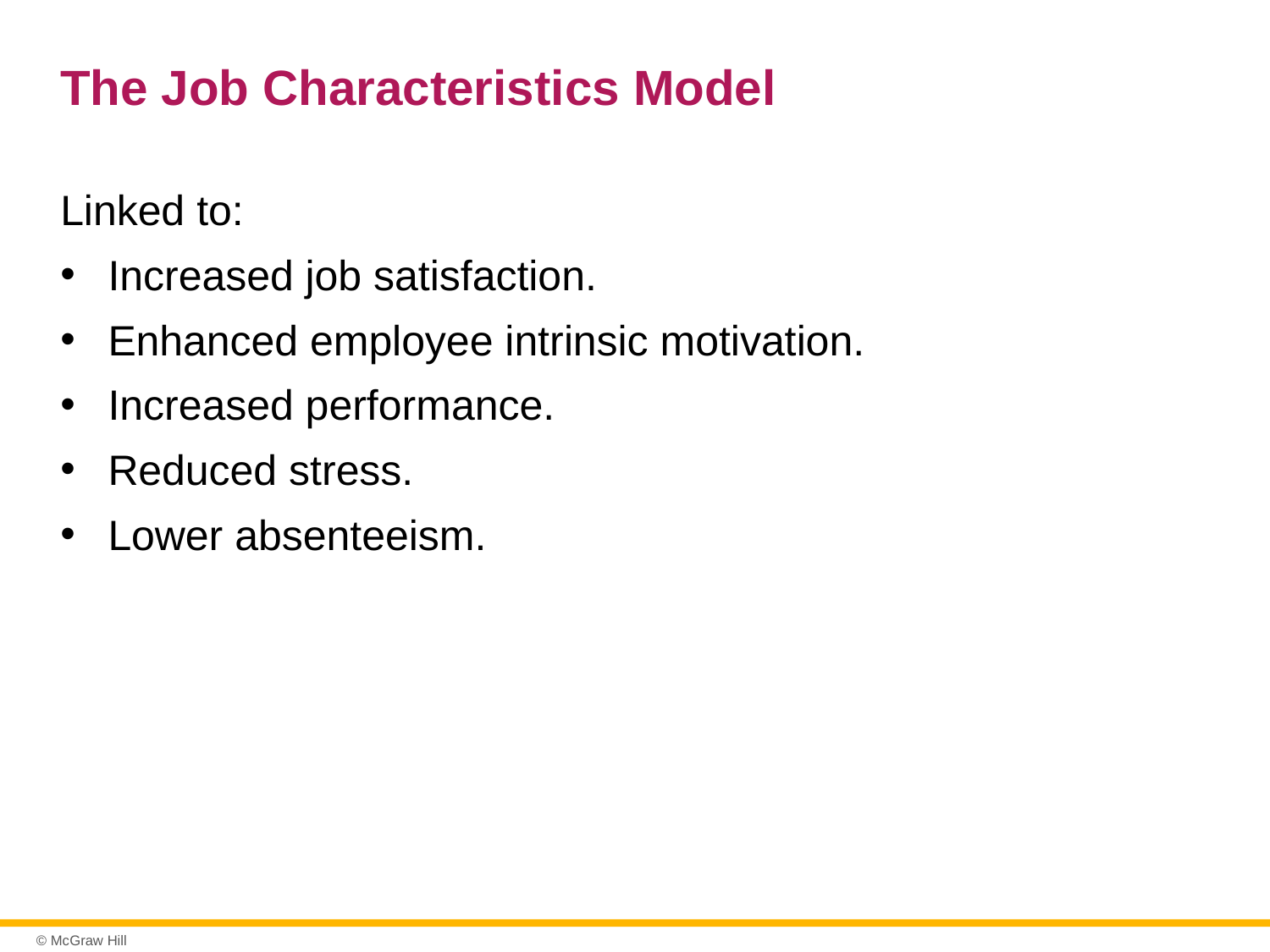

# The Job Characteristics Model
Linked to:
Increased job satisfaction.
Enhanced employee intrinsic motivation.
Increased performance.
Reduced stress.
Lower absenteeism.